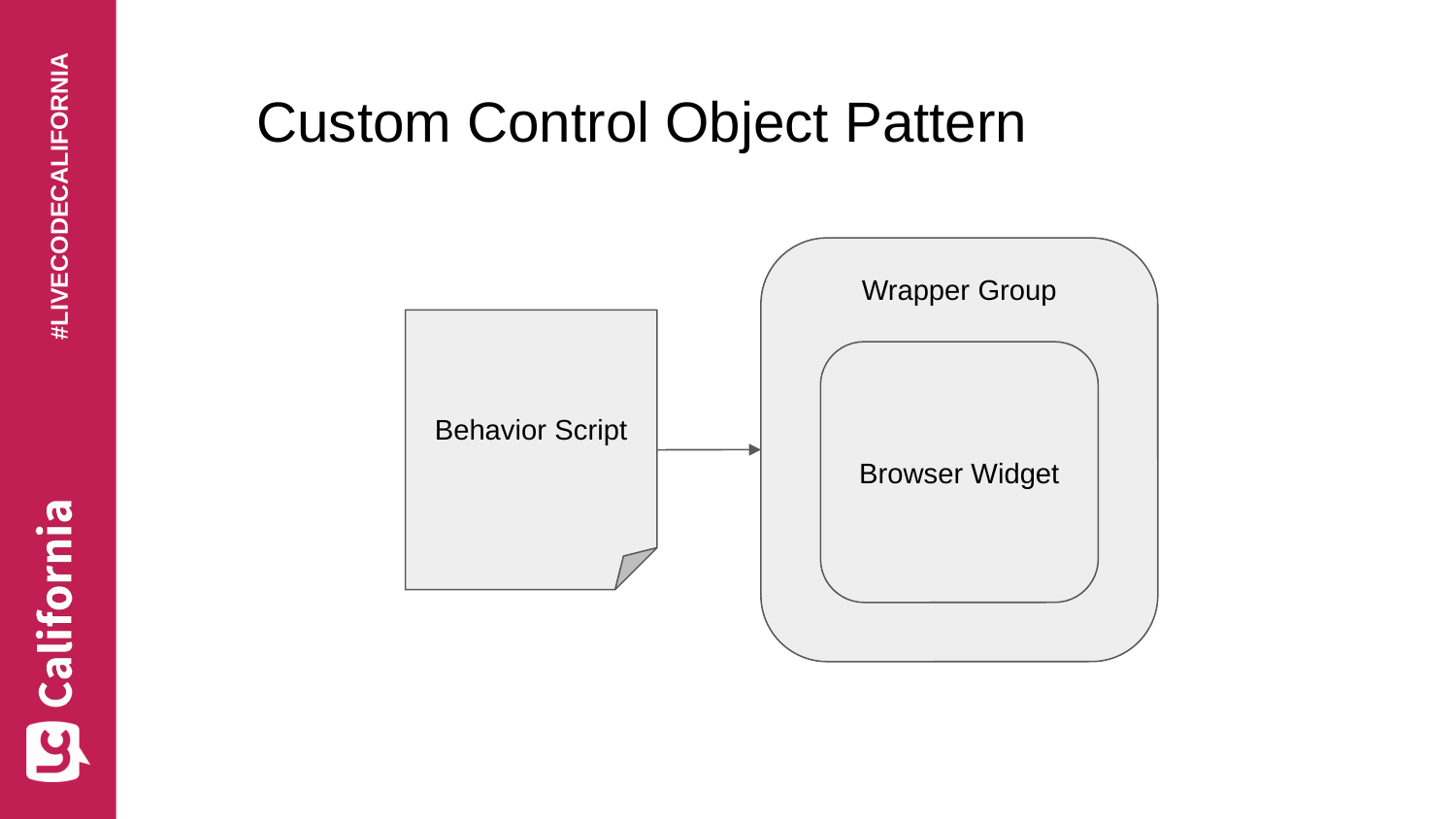

# Custom Control Object Pattern
Wrapper Group
Behavior Script
Browser Widget